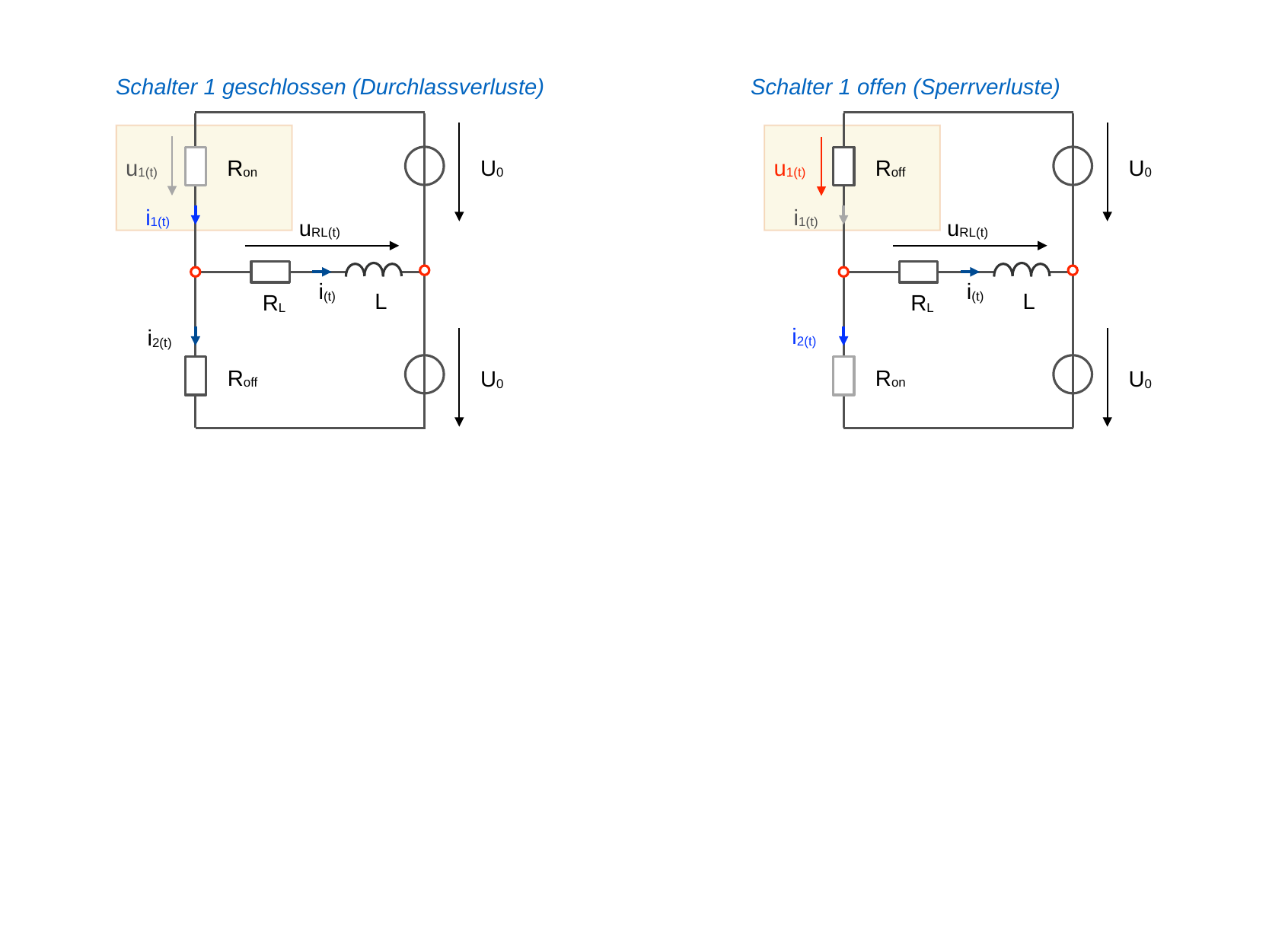

Schalter 1 geschlossen (Durchlassverluste)

Ron
U0
u1(t)

i1(t)

uRL(t)

i(t)

L
RL
i2(t)

Roff
U0

Schalter 1 offen (Sperrverluste)

Roff
U0
u1(t)

i1(t)

uRL(t)

i(t)

L
RL
i2(t)

Ron
U0